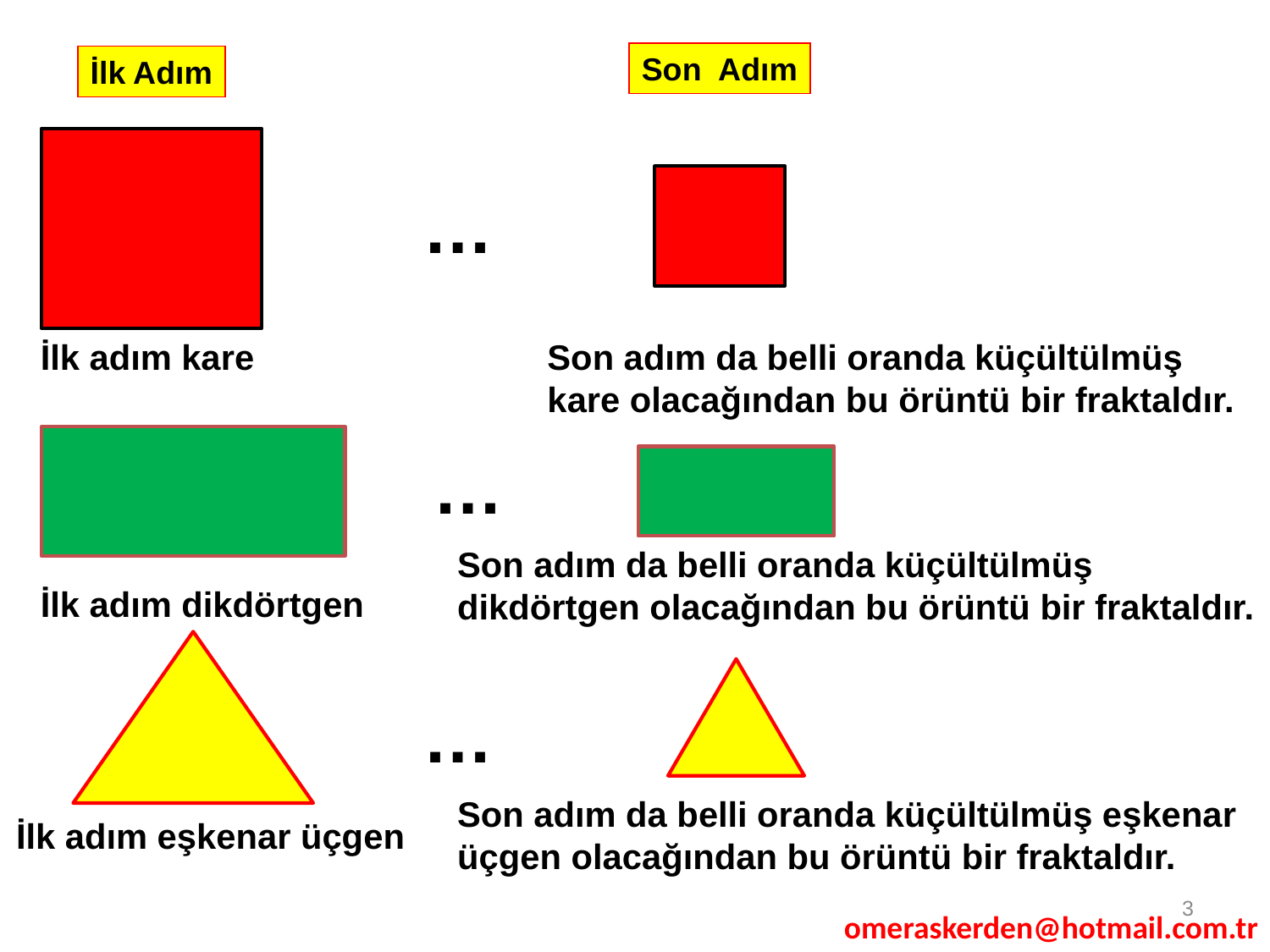

Son  Adım
İlk Adım

…
İlk adım kare
Son adım da belli oranda küçültülmüş kare olacağından bu örüntü bir fraktaldır.

…

Son adım da belli oranda küçültülmüş dikdörtgen olacağından bu örüntü bir fraktaldır.
İlk adım dikdörtgen

…
Son adım da belli oranda küçültülmüş eşkenar üçgen olacağından bu örüntü bir fraktaldır.
İlk adım eşkenar üçgen
3
omeraskerden@hotmail.com.tr